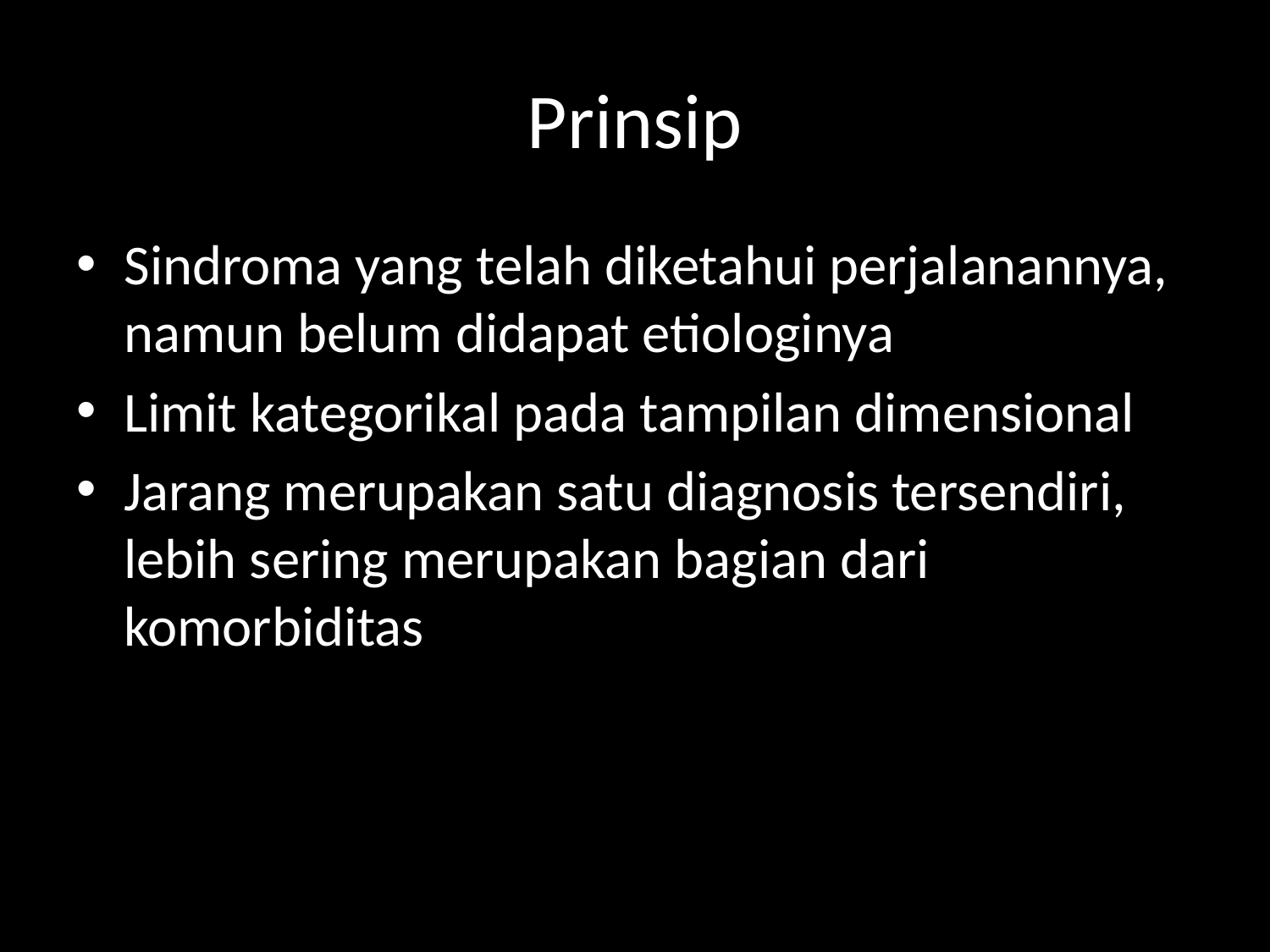

# Prinsip
Sindroma yang telah diketahui perjalanannya, namun belum didapat etiologinya
Limit kategorikal pada tampilan dimensional
Jarang merupakan satu diagnosis tersendiri, lebih sering merupakan bagian dari komorbiditas